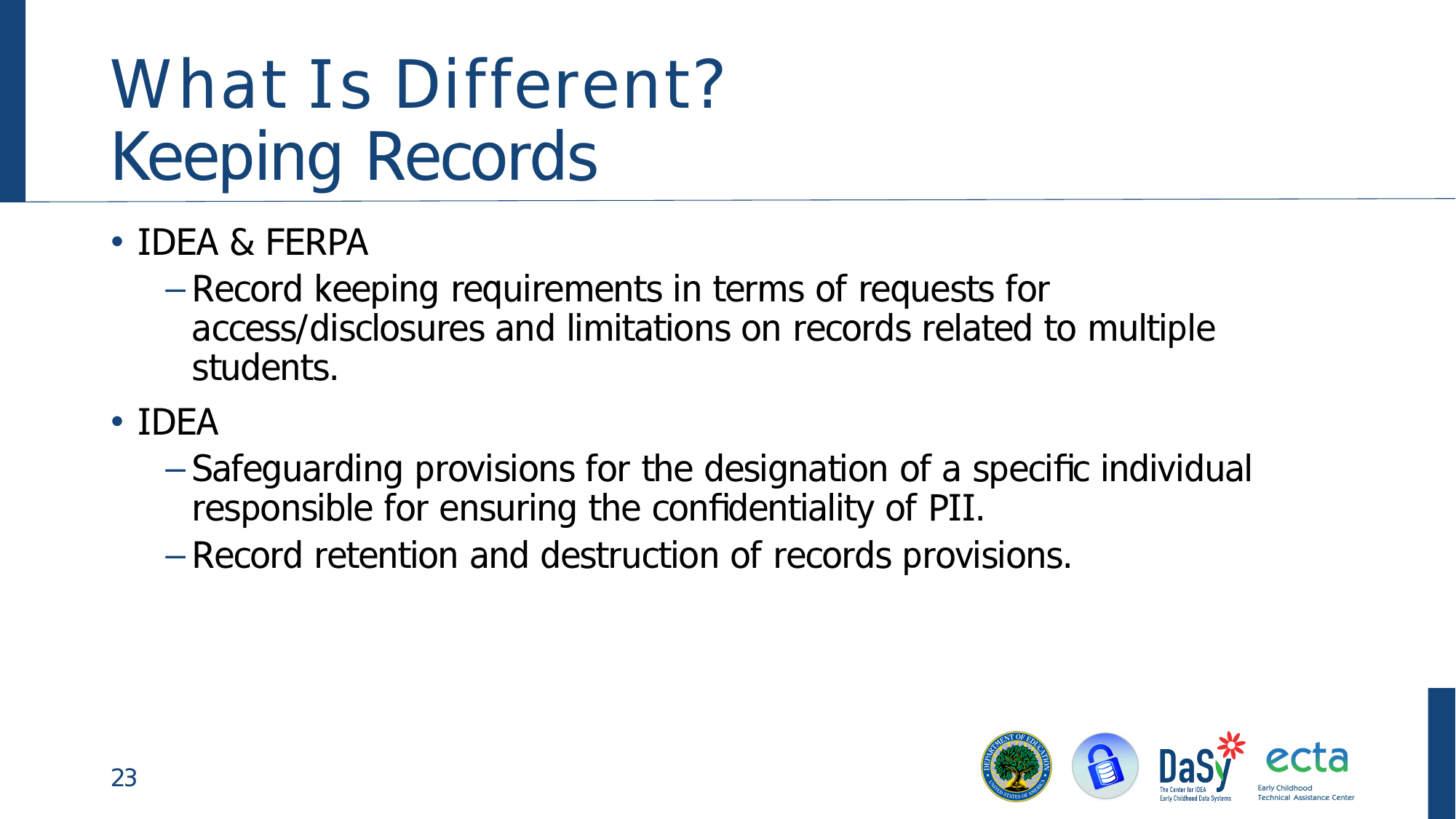

# What Is Different? Keeping Records
IDEA & FERPA
Record keeping requirements in terms of requests for access/disclosures and limitations on records related to multiple students.
IDEA
Safeguarding provisions for the designation of a specific individual responsible for ensuring the confidentiality of PII.
Record retention and destruction of records provisions.